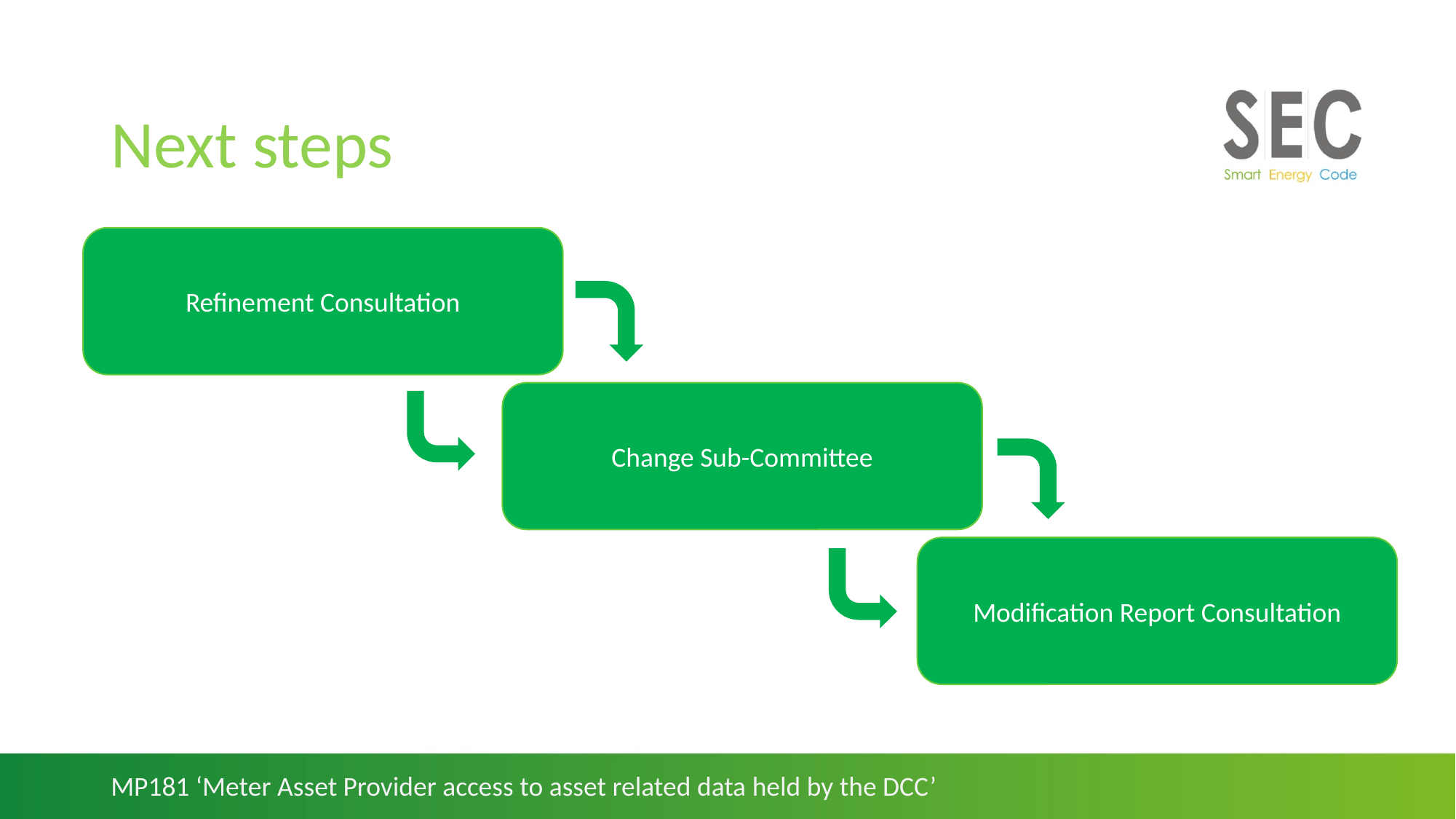

# Next steps
Refinement Consultation

Change Sub-Committee

Modification Report Consultation

MP181 ‘Meter Asset Provider access to asset related data held by the DCC’